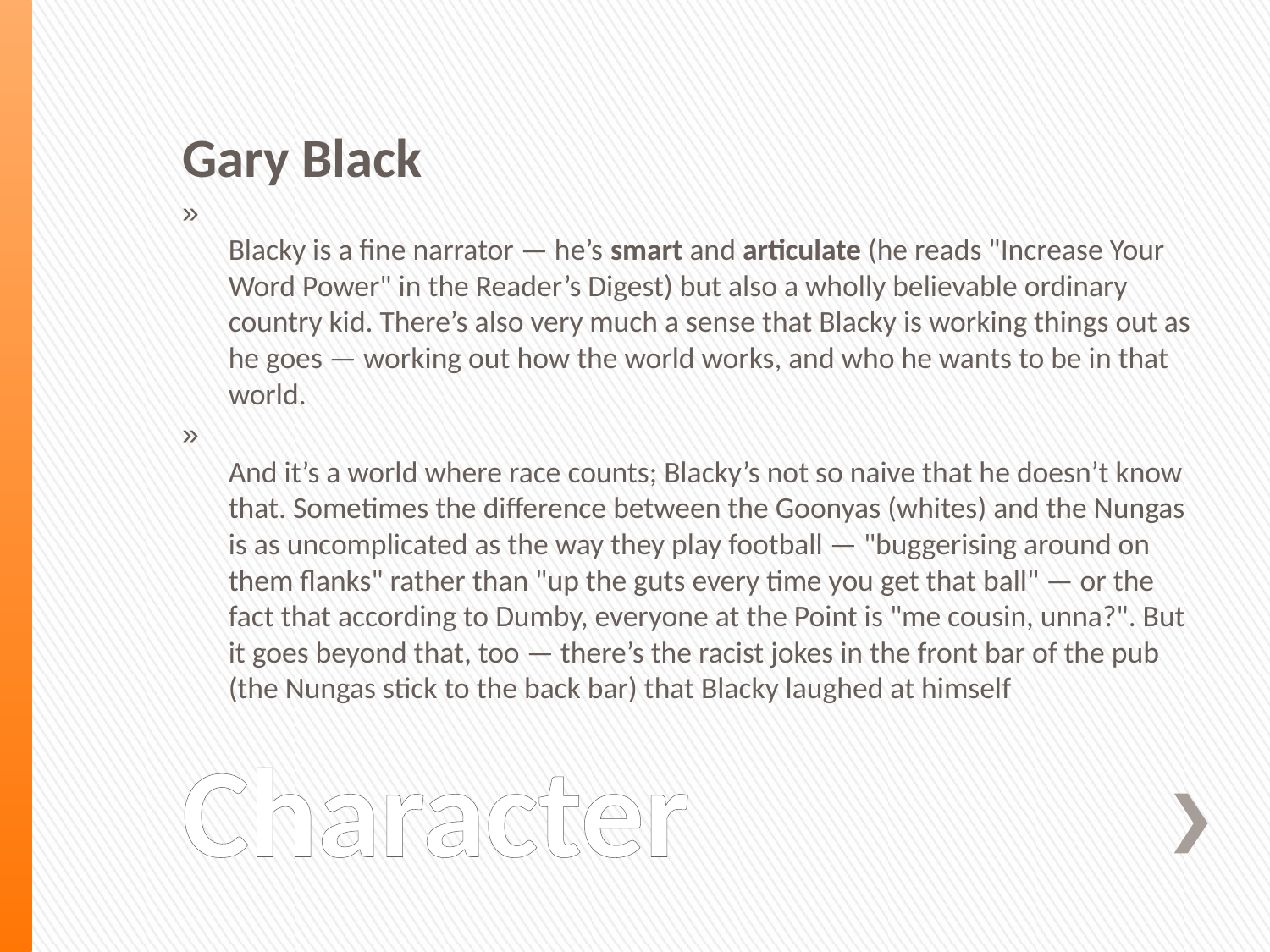

Gary Black
Blacky is a fine narrator — he’s smart and articulate (he reads "Increase Your Word Power" in the Reader’s Digest) but also a wholly believable ordinary country kid. There’s also very much a sense that Blacky is working things out as he goes — working out how the world works, and who he wants to be in that world.
And it’s a world where race counts; Blacky’s not so naive that he doesn’t know that. Sometimes the difference between the Goonyas (whites) and the Nungas is as uncomplicated as the way they play football — "buggerising around on them flanks" rather than "up the guts every time you get that ball" — or the fact that according to Dumby, everyone at the Point is "me cousin, unna?". But it goes beyond that, too — there’s the racist jokes in the front bar of the pub (the Nungas stick to the back bar) that Blacky laughed at himself
# Character